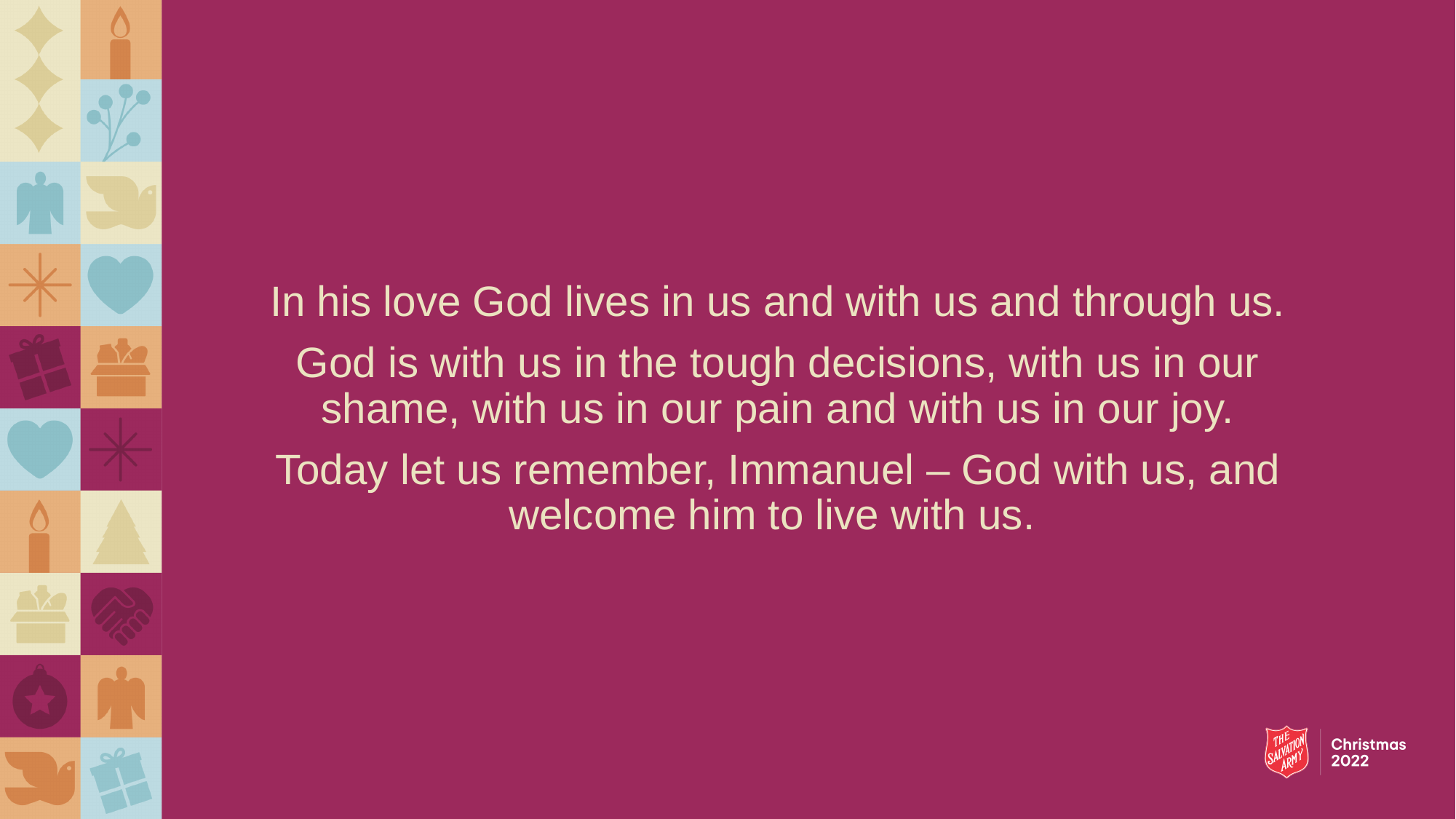

In his love God lives in us and with us and through us.
God is with us in the tough decisions, with us in our shame, with us in our pain and with us in our joy.
Today let us remember, Immanuel – God with us, and welcome him to live with us.